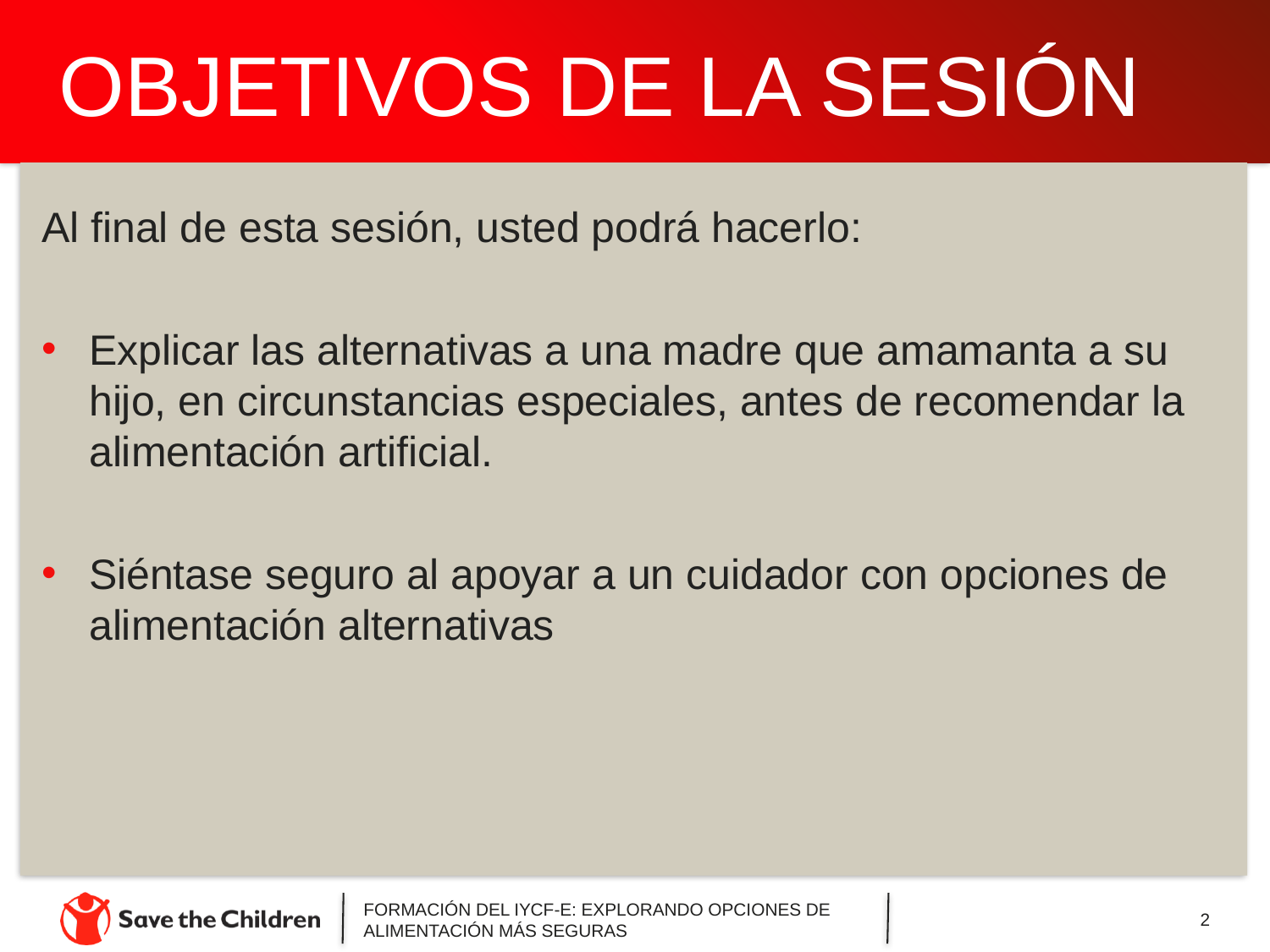

# OBJETIVOS DE LA SESIÓN
Al final de esta sesión, usted podrá hacerlo:

Explicar las alternativas a una madre que amamanta a su hijo, en circunstancias especiales, antes de recomendar la alimentación artificial.

Siéntase seguro al apoyar a un cuidador con opciones de alimentación alternativas
FORMACIÓN DEL IYCF-E: EXPLORANDO OPCIONES DE ALIMENTACIÓN MÁS SEGURAS
2